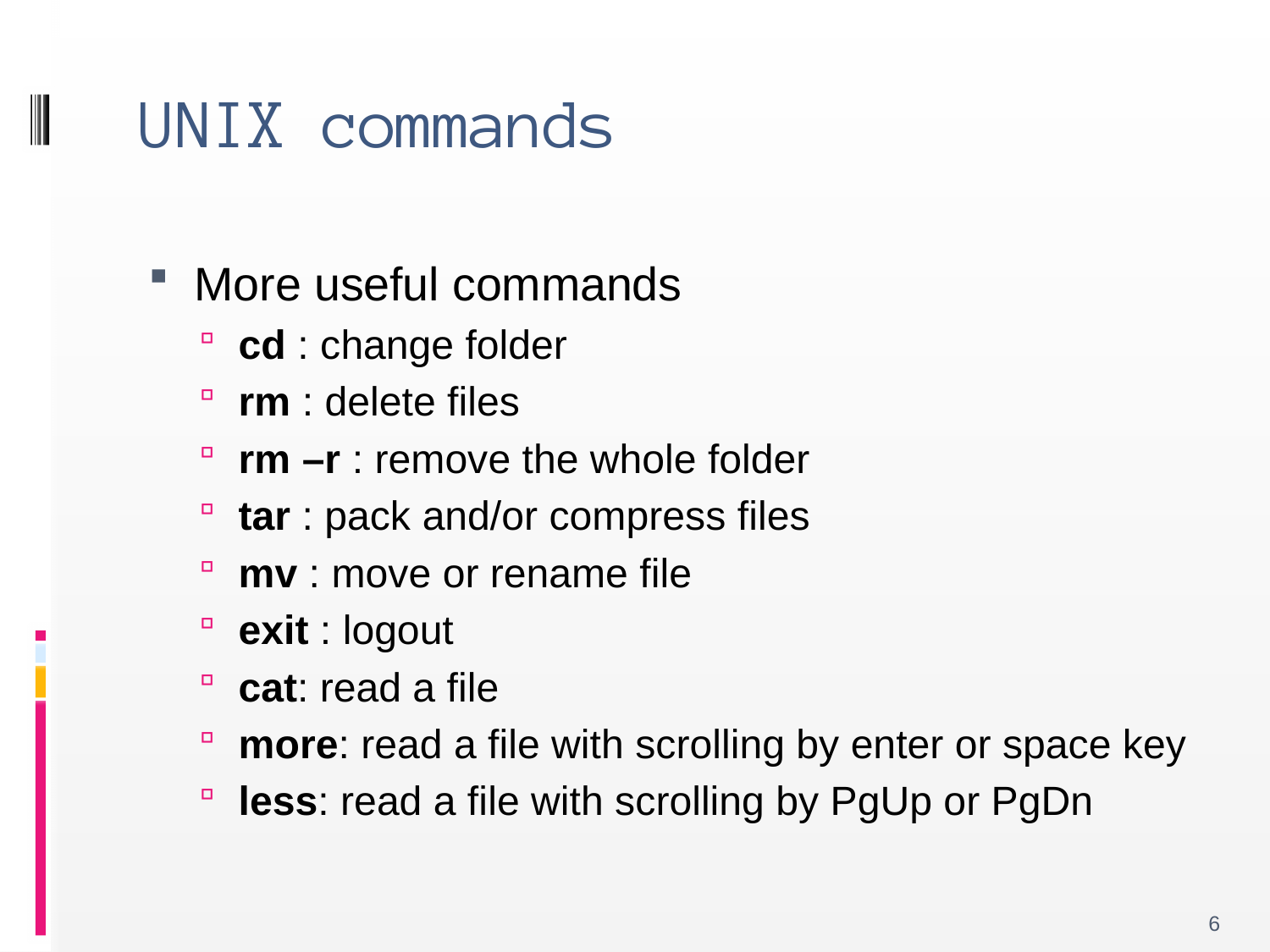

# UNIX commands
More useful commands
cd : change folder
rm : delete files
rm –r : remove the whole folder
tar : pack and/or compress files
mv : move or rename file
exit : logout
cat: read a file
more: read a file with scrolling by enter or space key
less: read a file with scrolling by PgUp or PgDn
6